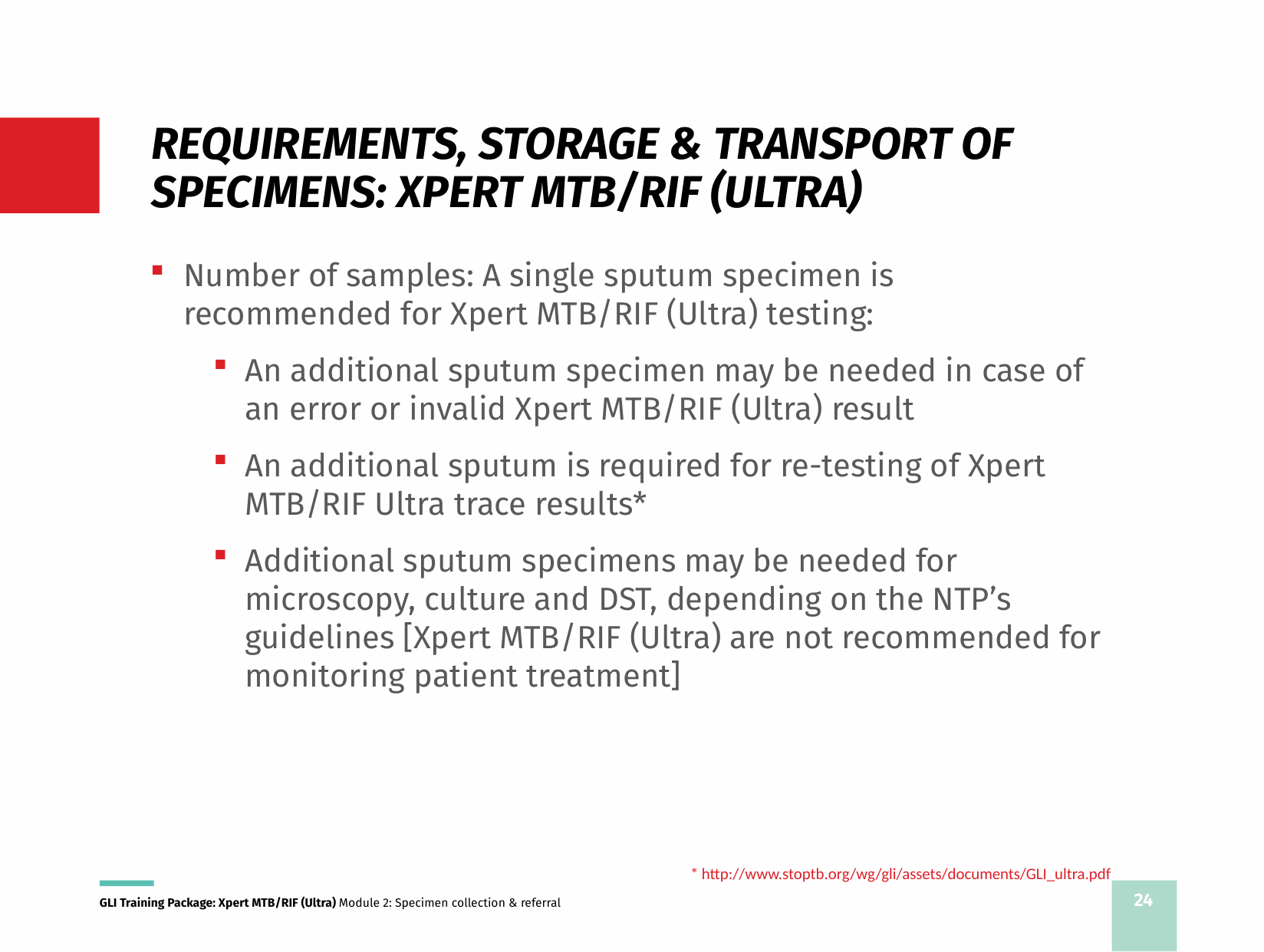

REQUIREMENTS, STORAGE & TRANSPORT OF SPECIMENS: XPERT MTB/RIF (ULTRA)
Number of samples: A single sputum specimen is recommended for Xpert MTB/RIF (Ultra) testing:
An additional sputum specimen may be needed in case of an error or invalid Xpert MTB/RIF (Ultra) result
An additional sputum is required for re-testing of Xpert MTB/RIF Ultra trace results*
Additional sputum specimens may be needed for microscopy, culture and DST, depending on the NTP’s guidelines [Xpert MTB/RIF (Ultra) are not recommended for monitoring patient treatment]
* http://www.stoptb.org/wg/gli/assets/documents/GLI_ultra.pdf